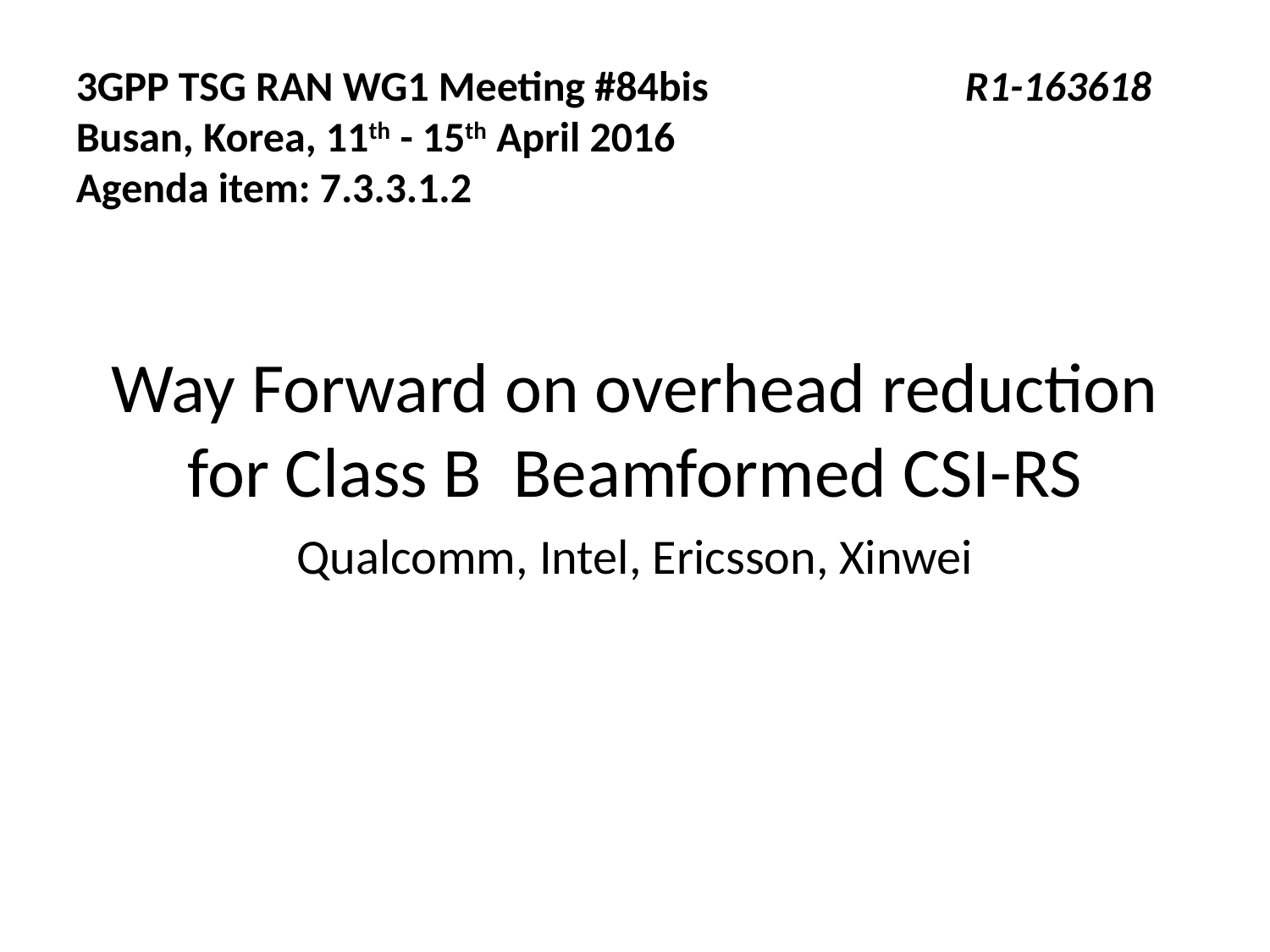

3GPP TSG RAN WG1 Meeting #84bis			R1-163618
Busan, Korea, 11th - 15th April 2016
Agenda item: 7.3.3.1.2
Way Forward on overhead reduction for Class B  Beamformed CSI-RS
Qualcomm, Intel, Ericsson, Xinwei